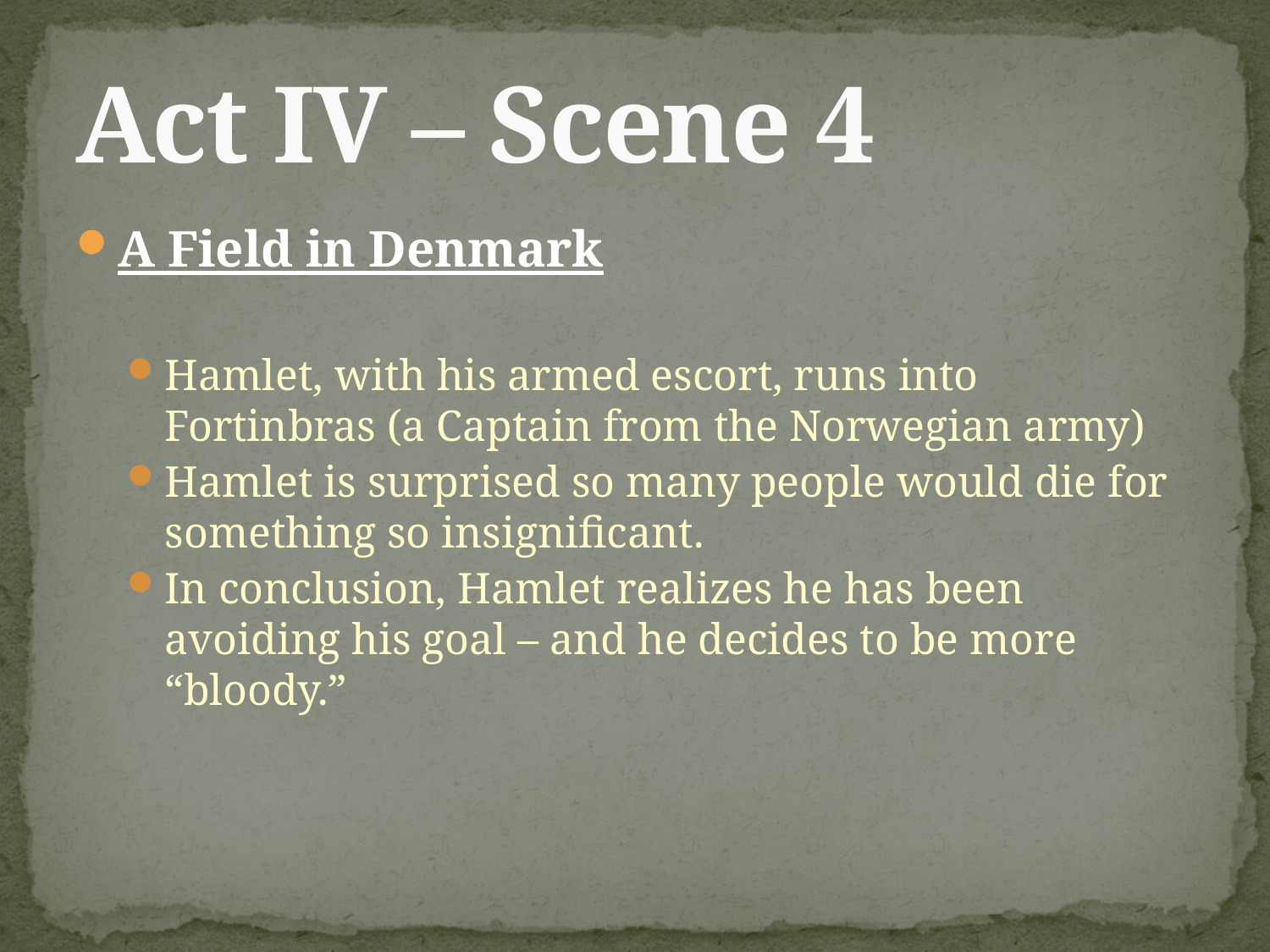

# Act IV – Scene 4
A Field in Denmark

Hamlet, with his armed escort, runs into Fortinbras (a Captain from the Norwegian army)
Hamlet is surprised so many people would die for something so insignificant.
In conclusion, Hamlet realizes he has been avoiding his goal – and he decides to be more “bloody.”